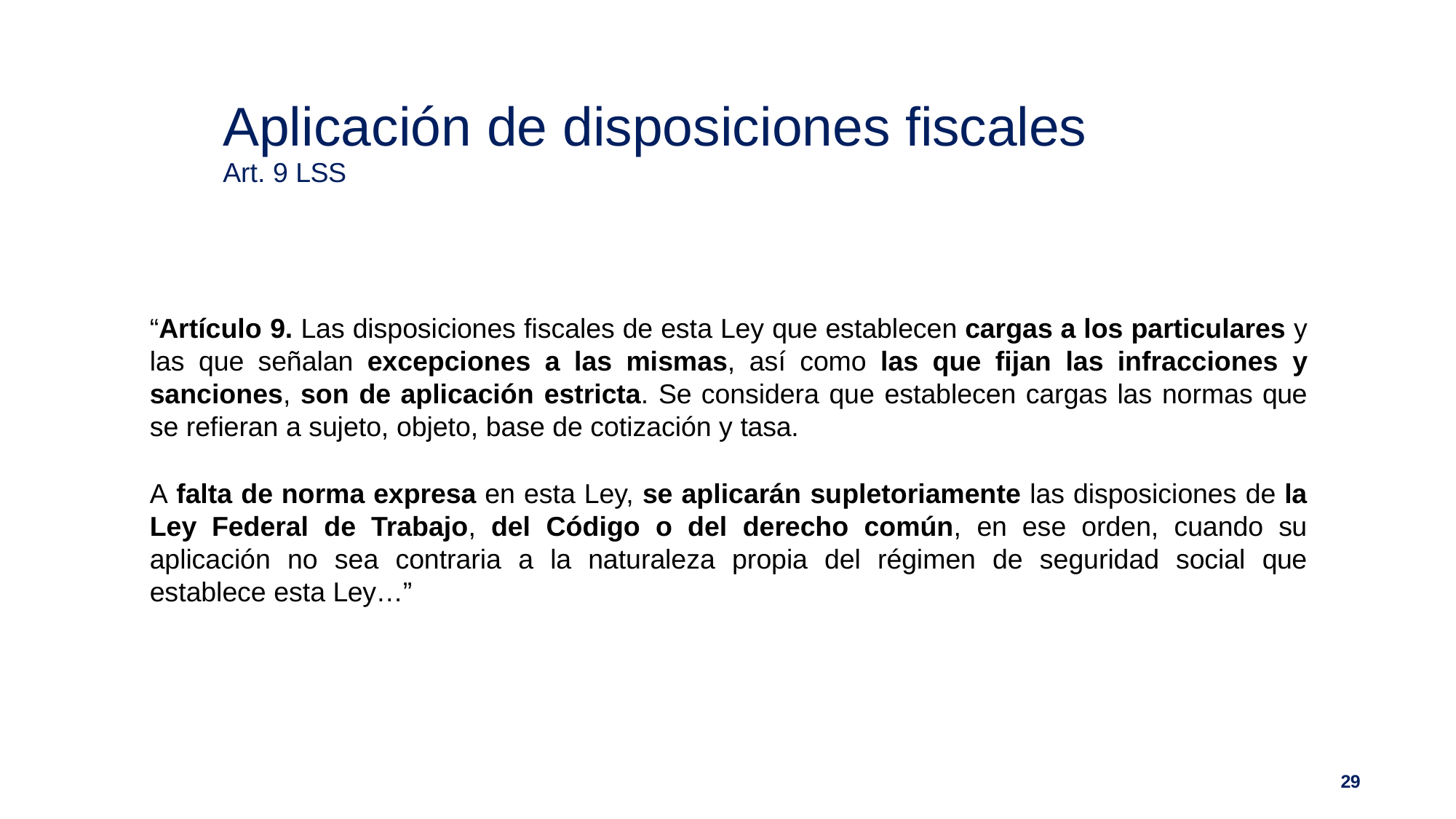

# Aplicación de disposiciones fiscales
Art. 9 LSS
“Artículo 9. Las disposiciones fiscales de esta Ley que establecen cargas a los particulares y las que señalan excepciones a las mismas, así como las que fijan las infracciones y sanciones, son de aplicación estricta. Se considera que establecen cargas las normas que se refieran a sujeto, objeto, base de cotización y tasa.

A falta de norma expresa en esta Ley, se aplicarán supletoriamente las disposiciones de la Ley Federal de Trabajo, del Código o del derecho común, en ese orden, cuando su aplicación  no  sea  contraria  a  la  naturaleza  propia  del  régimen  de  seguridad  social  que establece esta Ley…”
29